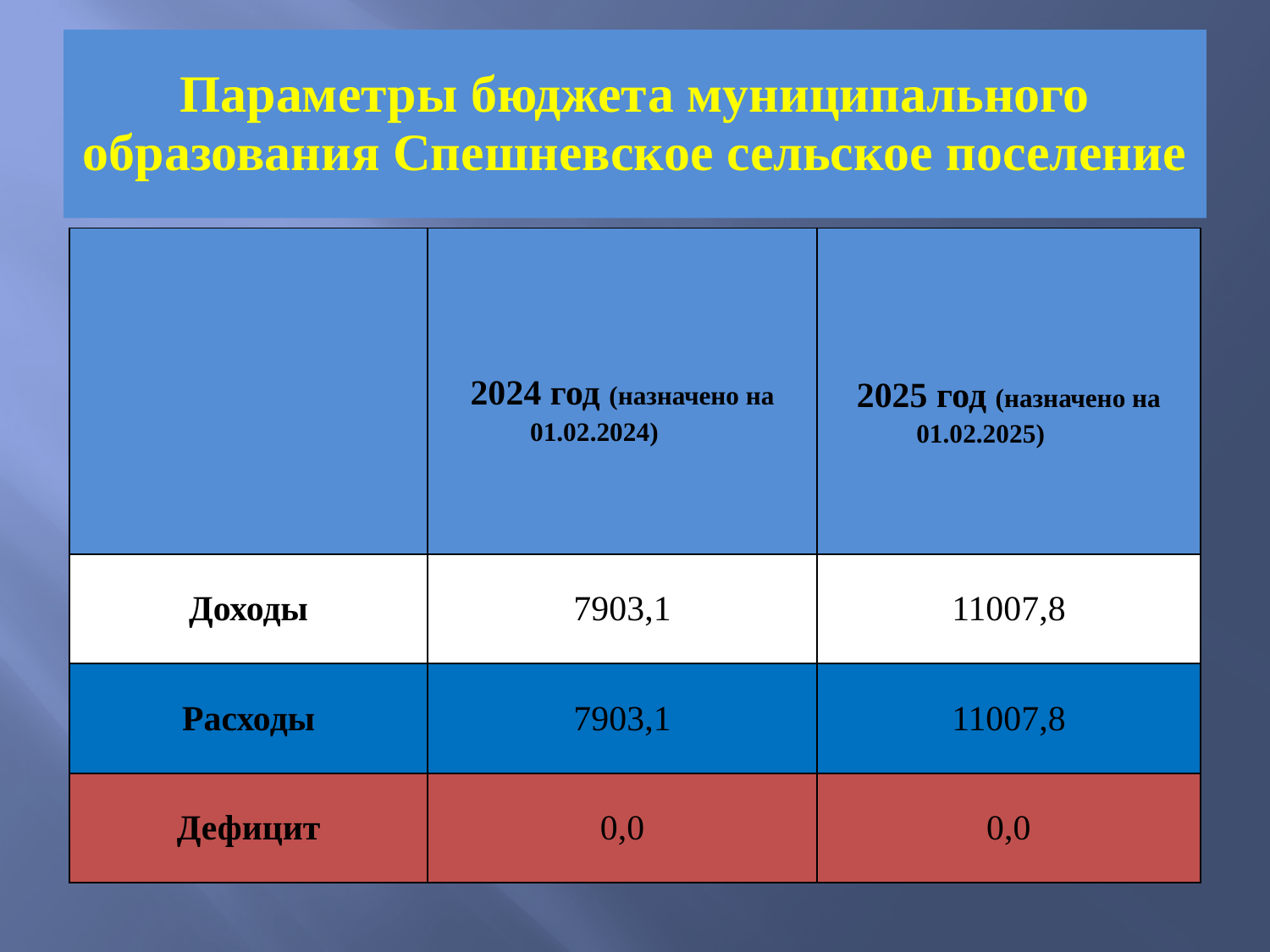

# Параметры бюджета муниципального образования Спешневское сельское поселение
|  | 2024 год (назначено на 01.02.2024) | 2025 год (назначено на 01.02.2025) |
| --- | --- | --- |
| Доходы | 7903,1 | 11007,8 |
| Расходы | 7903,1 | 11007,8 |
| Дефицит | 0,0 | 0,0 |